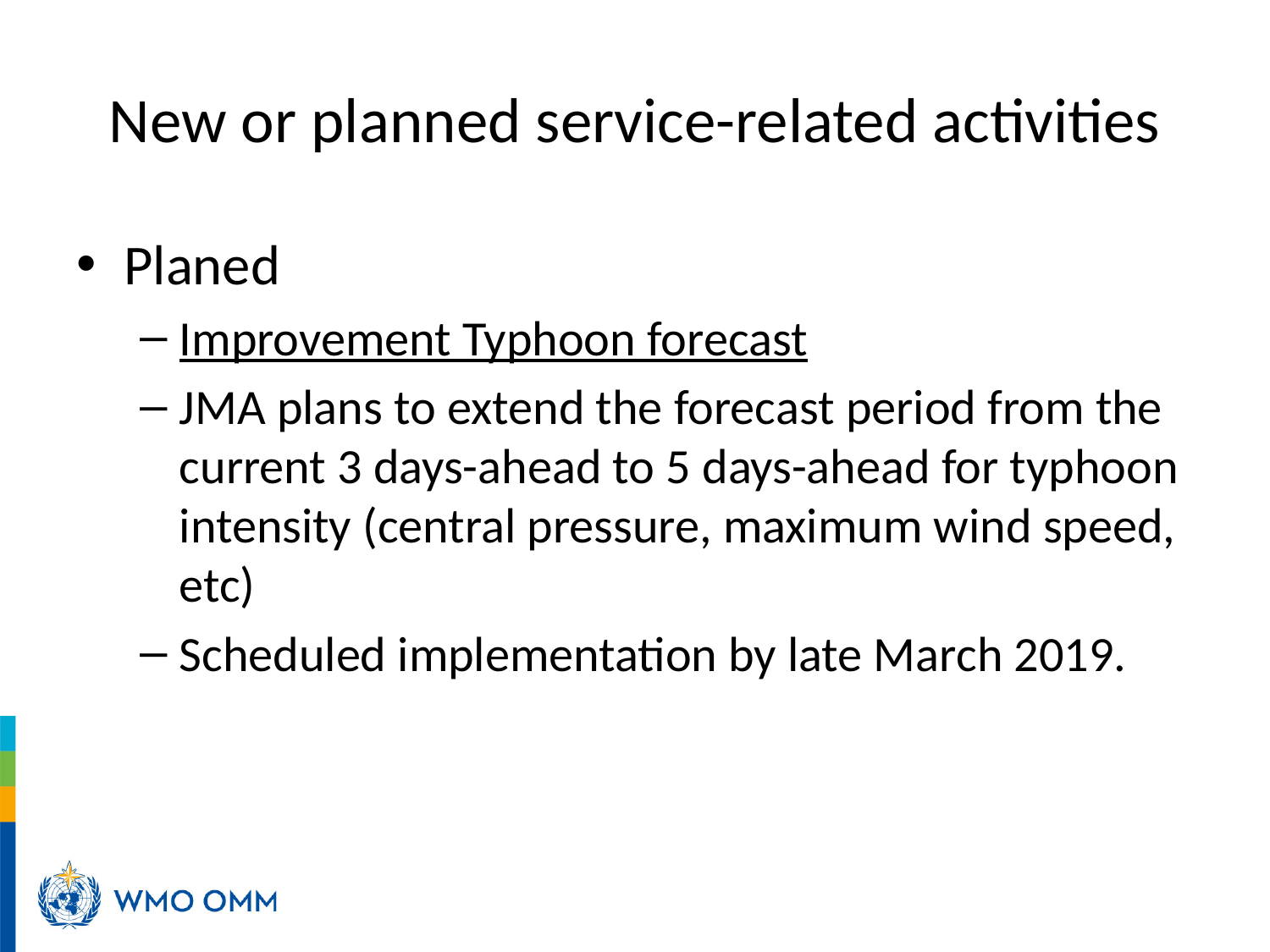

# New or planned service-related activities
Planed
Improvement Typhoon forecast
JMA plans to extend the forecast period from the current 3 days-ahead to 5 days-ahead for typhoon intensity (central pressure, maximum wind speed, etc)
Scheduled implementation by late March 2019.